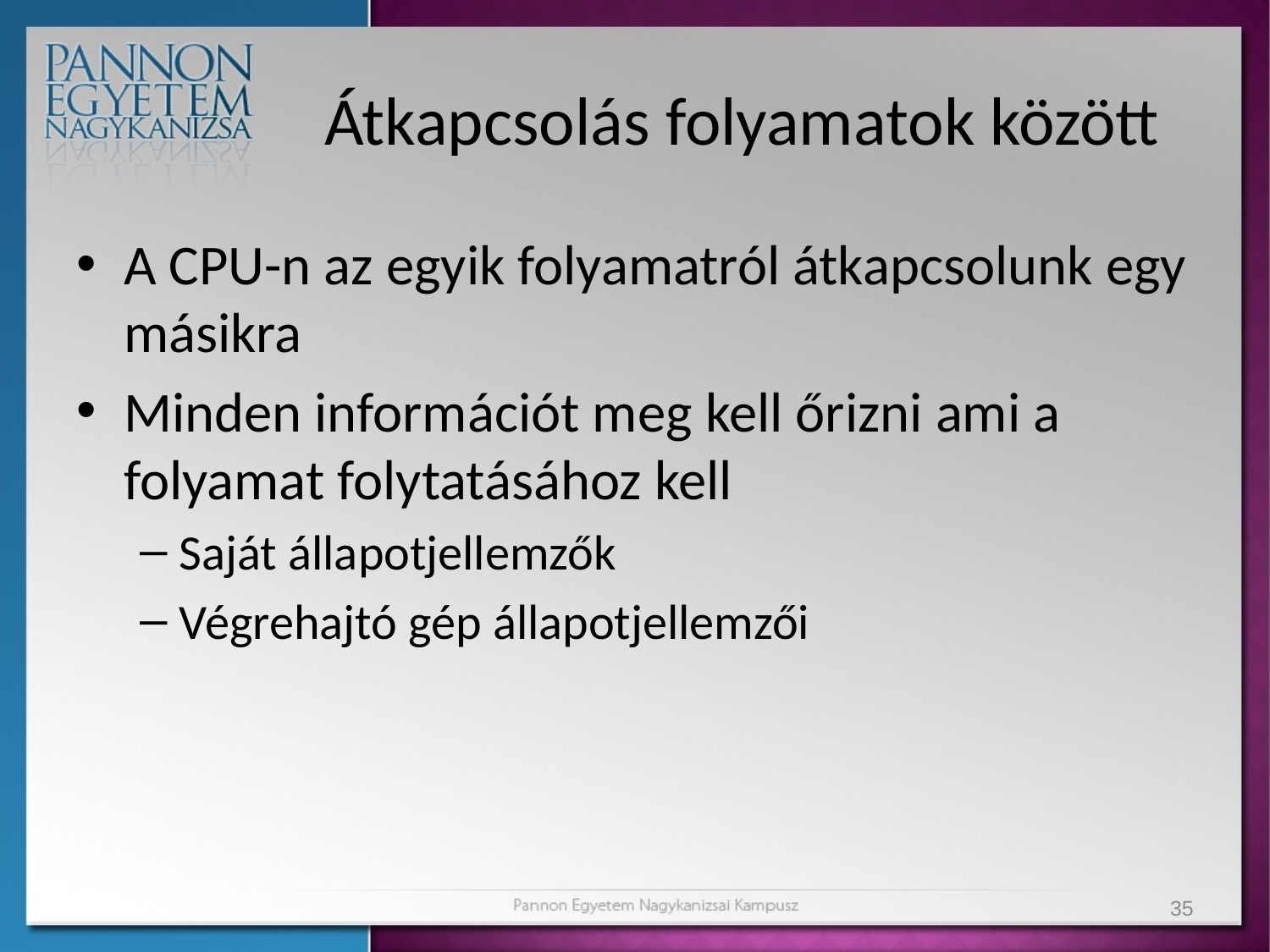

# Átkapcsolás folyamatok között
A CPU-n az egyik folyamatról átkapcsolunk egy másikra
Minden információt meg kell őrizni ami a folyamat folytatásához kell
Saját állapotjellemzők
Végrehajtó gép állapotjellemzői
35